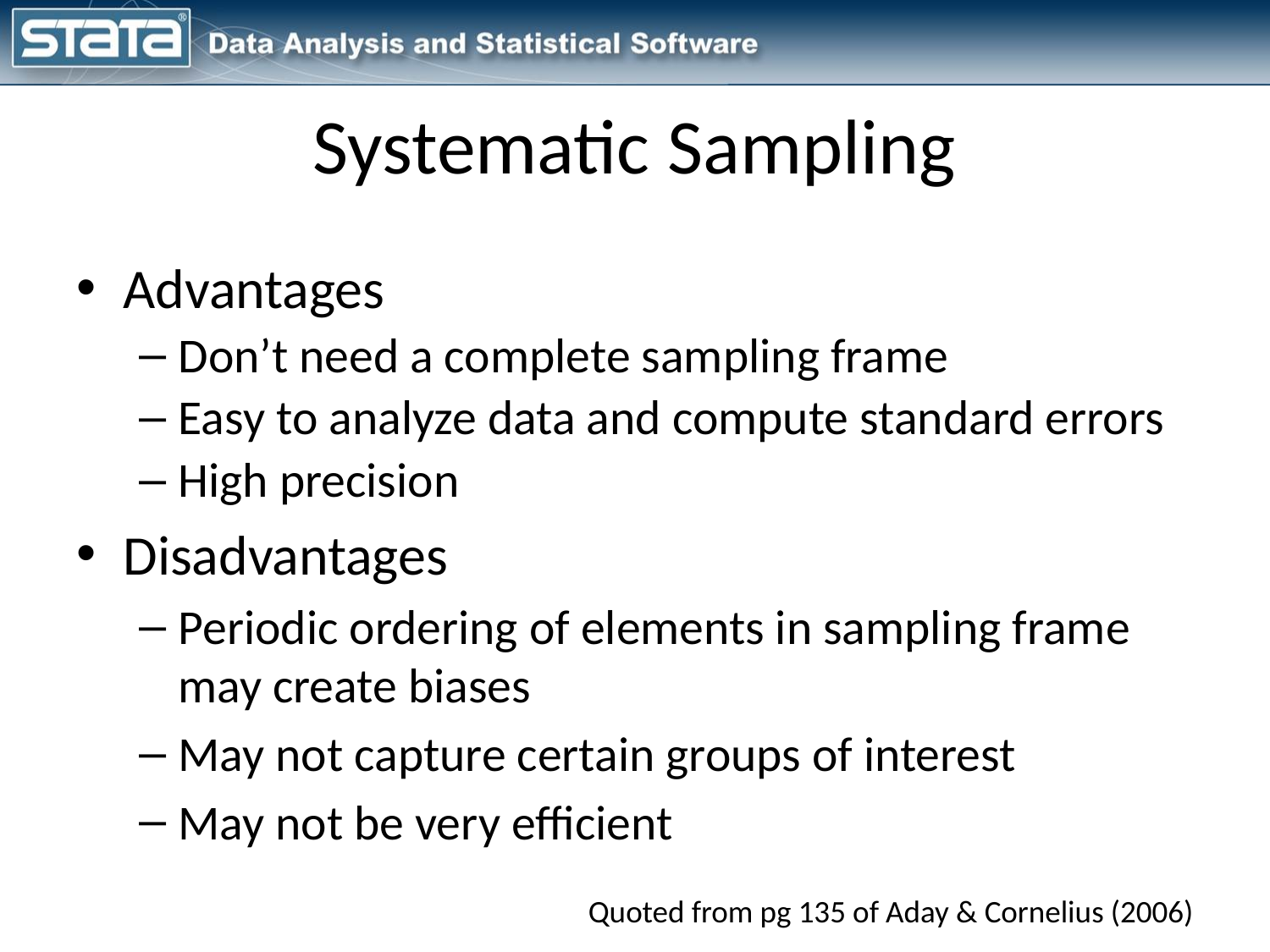

# Systematic Sampling
Advantages
Don’t need a complete sampling frame
Easy to analyze data and compute standard errors
High precision
Disadvantages
Periodic ordering of elements in sampling frame may create biases
May not capture certain groups of interest
May not be very efficient

Quoted from pg 135 of Aday & Cornelius (2006)